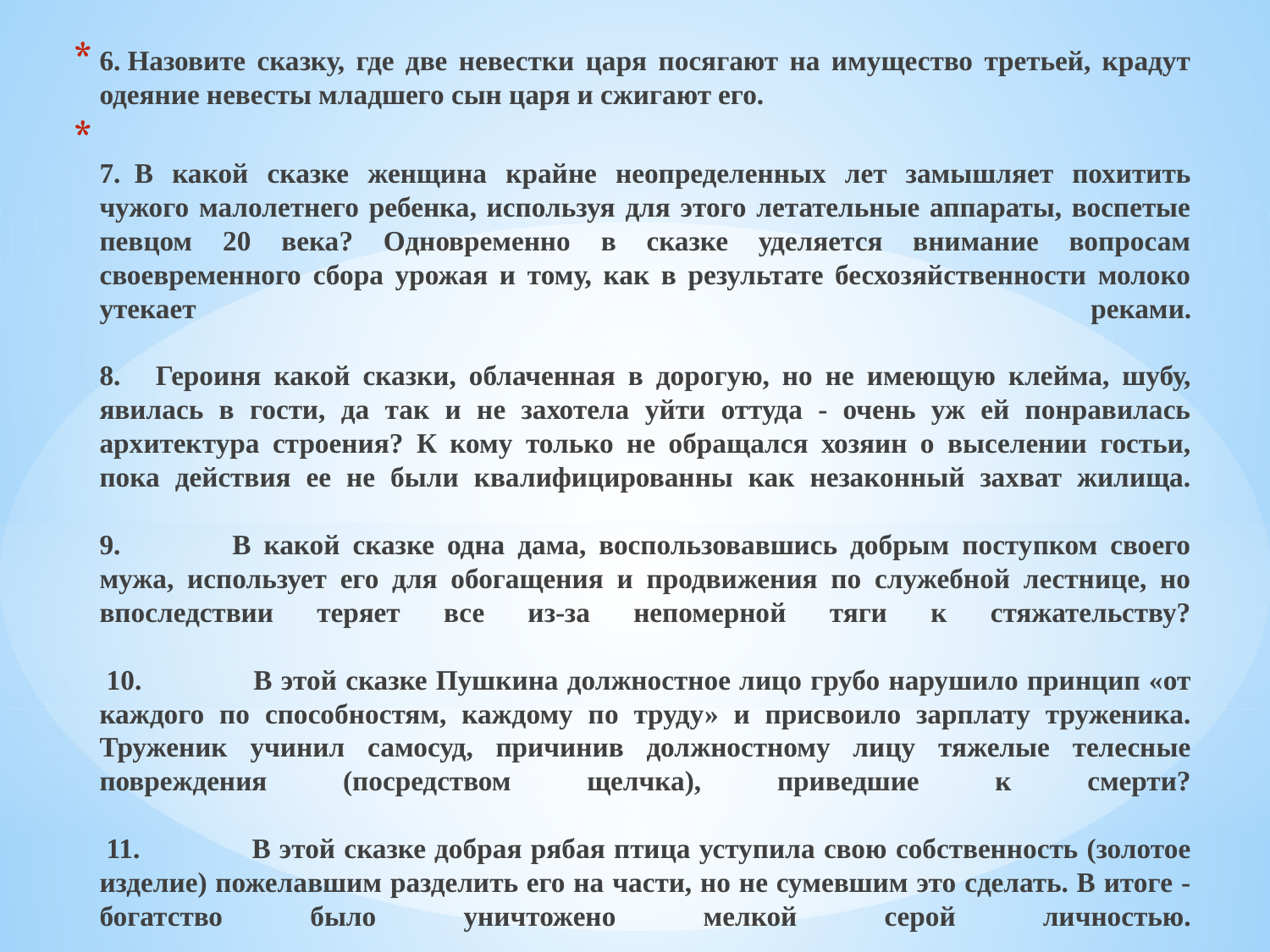

6. Назовите сказку, где две невестки царя посягают на имущество третьей, крадут одеяние невесты младшего сын царя и сжигают его.
7.  В какой сказке женщина крайне неопределенных лет замышляет похитить чужого малолетнего ребенка, используя для этого летательные аппараты, воспетые певцом 20 века? Одновременно в сказке уделяется внимание вопросам своевременного сбора урожая и тому, как в результате бесхозяйственности молоко утекает реками.
 
8.     Героиня какой сказки, облаченная в дорогую, но не имеющую клейма, шубу, явилась в гости, да так и не захотела уйти оттуда - очень уж ей понравилась архитектура строения? К кому только не обращался хозяин о выселении гостьи, пока действия ее не были квалифицированны как незаконный захват жилища.
 
9.                В какой сказке одна дама, воспользовавшись добрым поступком своего мужа, использует его для обогащения и продвижения по служебной лестнице, но впоследствии теряет все из-за непомерной тяги к стяжательству?
 10.                В этой сказке Пушкина должностное лицо грубо нарушило принцип «от каждого по способностям, каждому по труду» и присвоило зарплату труженика. Труженик учинил самосуд, причинив должностному лицу тяжелые телесные повреждения (посредством щелчка), приведшие к смерти?
 11.                В этой сказке добрая рябая птица уступила свою собственность (золотое изделие) пожелавшим разделить его на части, но не сумевшим это сделать. В итоге - богатство было уничтожено мелкой серой личностью.